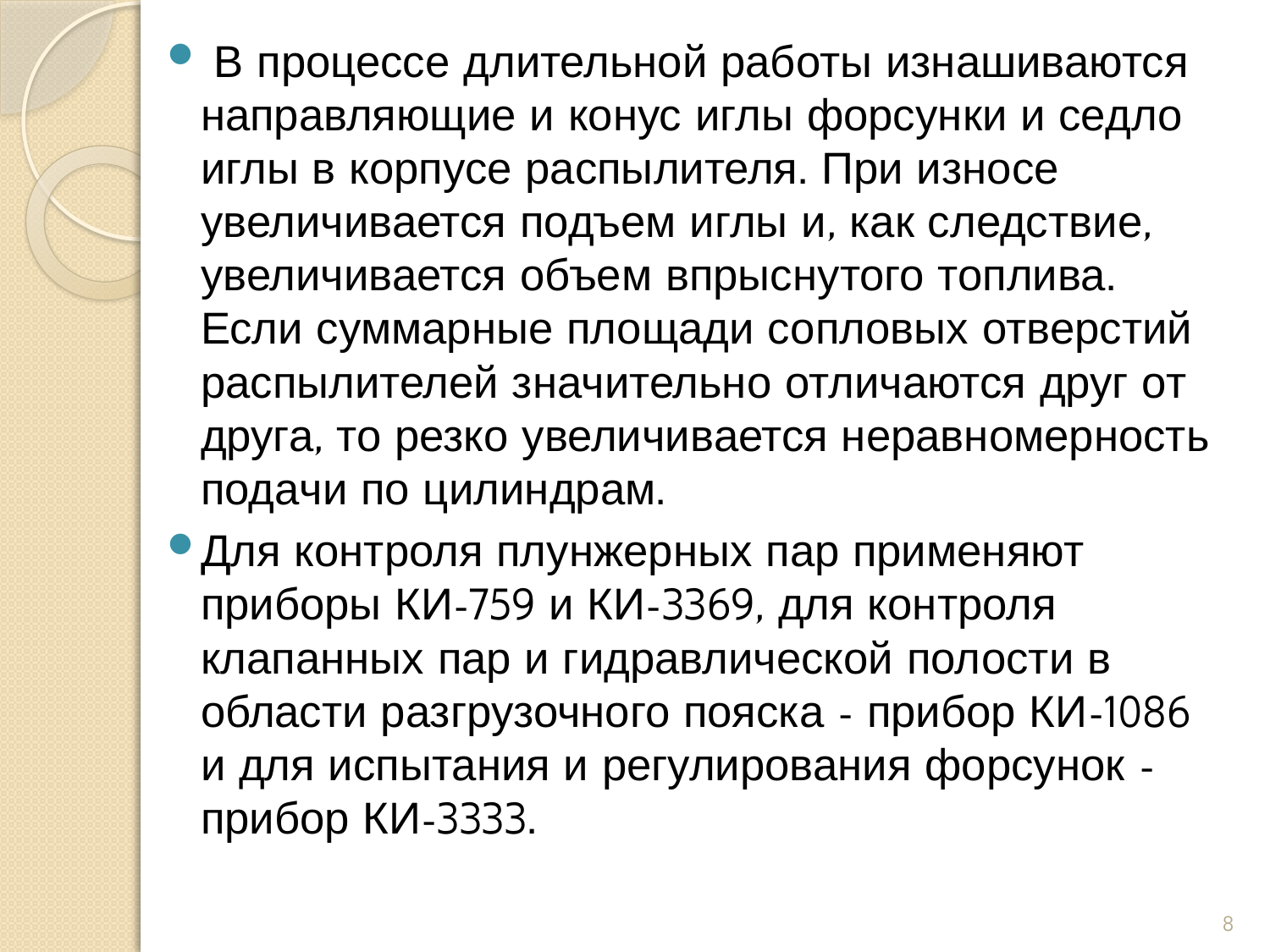

В процессе длительной работы изнашиваются направляющие и конус иглы форсунки и седло иглы в корпусе распылителя. При из­носе увеличивается подъем иглы и, как следствие, увеличива­ется объем впрыснутого топлива. Если суммарные площади сопловых отверстий распылителей значительно отличаются друг от друга, то резко увеличивается неравномерность пода­чи по цилиндрам.
Для контроля плунжерных пар применяют приборы КИ-759 и КИ-3369, для контроля клапанных пар и гидравлической полости в области разгрузочного пояска - прибор КИ-1086 и для испытания и регулирования форсунок - прибор КИ-3333.

8